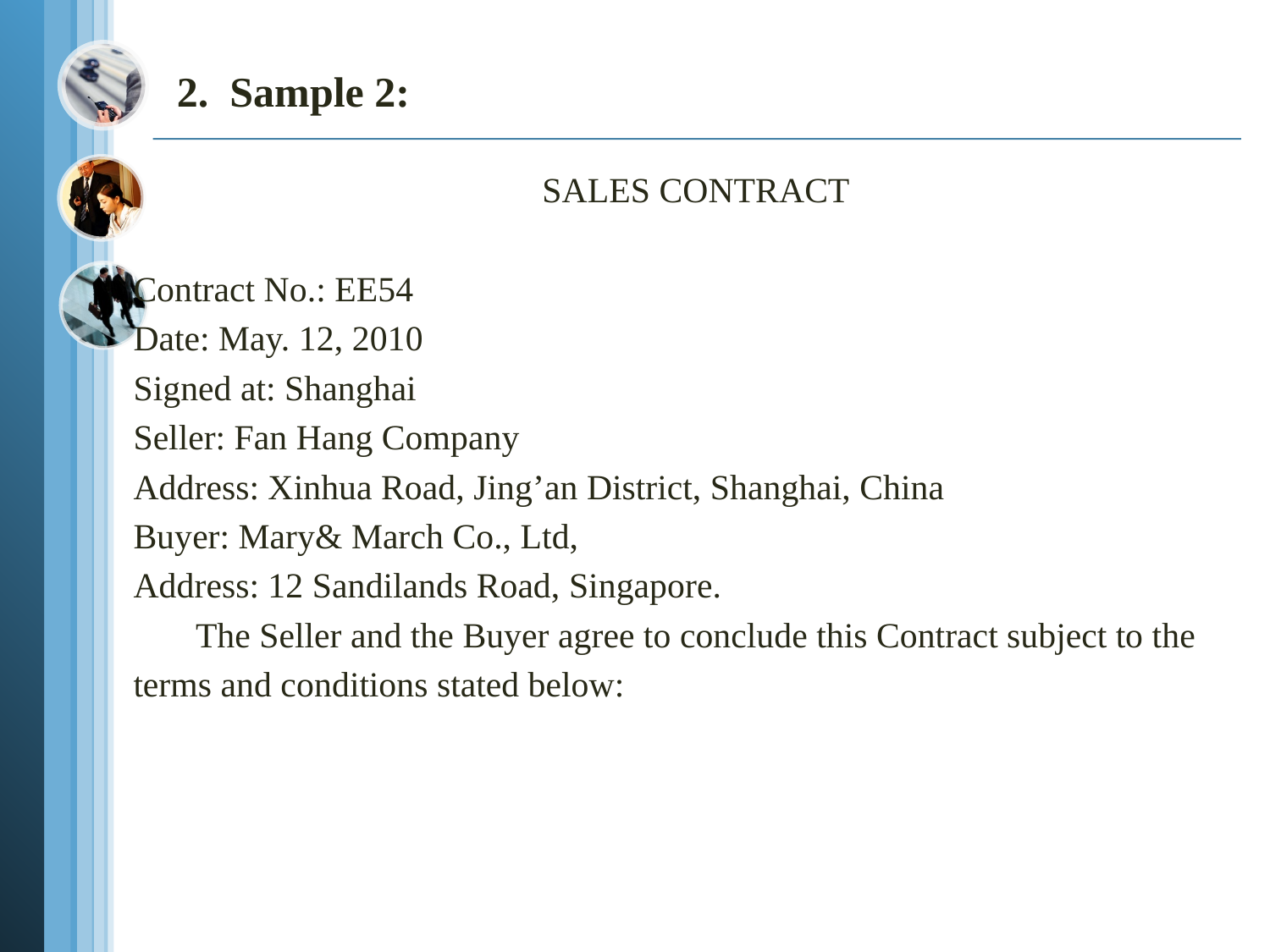

# 2.  Sample 2:
      SALES CONTRACT

Contract No.: EE54
Date: May. 12, 2010
Signed at: Shanghai
Seller: Fan Hang Company
Address: Xinhua Road, Jing’an District, Shanghai, China
Buyer: Mary& March Co., Ltd,
Address: 12 Sandilands Road, Singapore.
       The Seller and the Buyer agree to conclude this Contract subject to the
terms and conditions stated below: